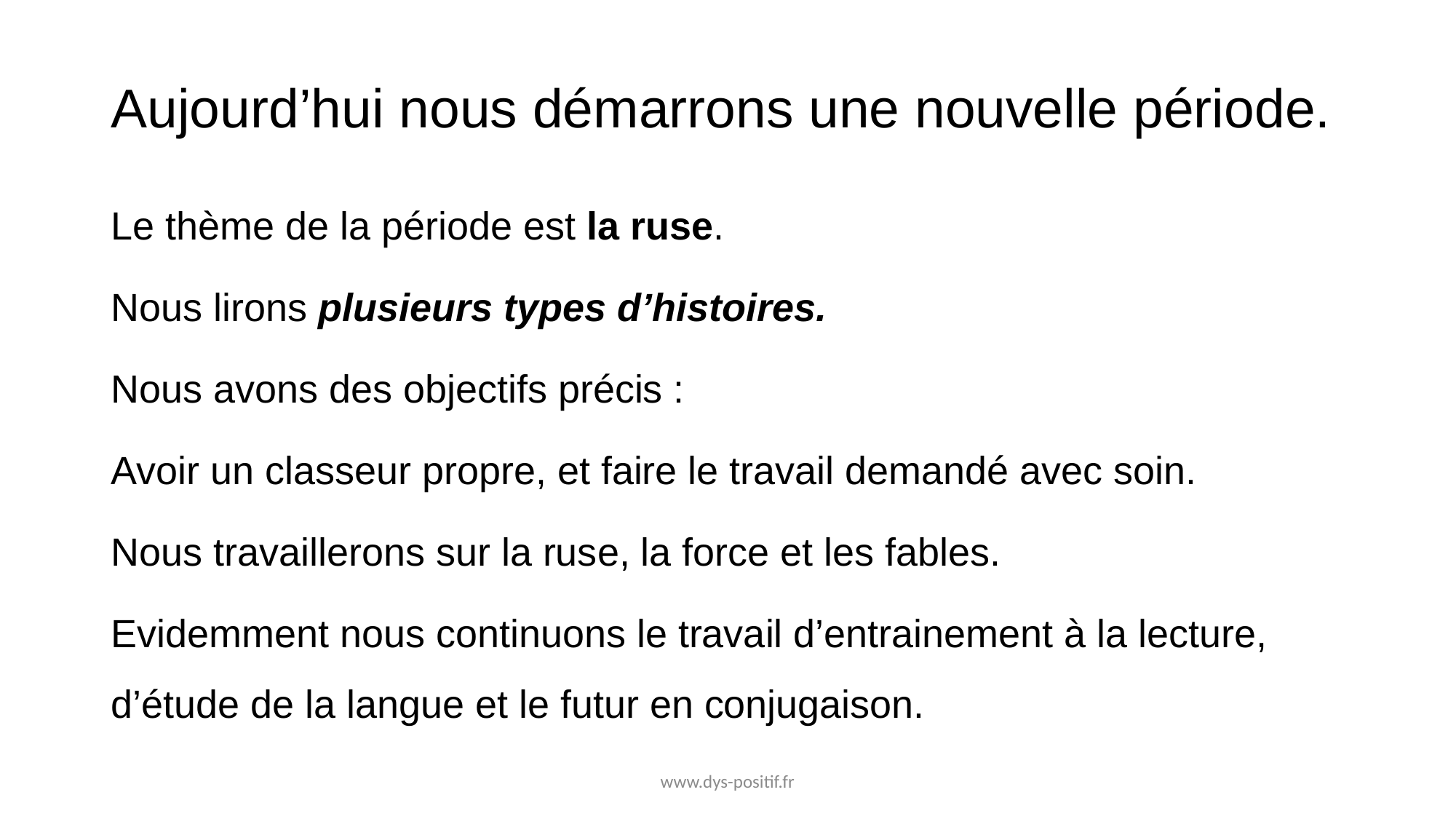

# Aujourd’hui nous démarrons une nouvelle période.
Le thème de la période est la ruse.
Nous lirons plusieurs types d’histoires.
Nous avons des objectifs précis :
Avoir un classeur propre, et faire le travail demandé avec soin.
Nous travaillerons sur la ruse, la force et les fables.
Evidemment nous continuons le travail d’entrainement à la lecture, d’étude de la langue et le futur en conjugaison.

www.dys-positif.fr